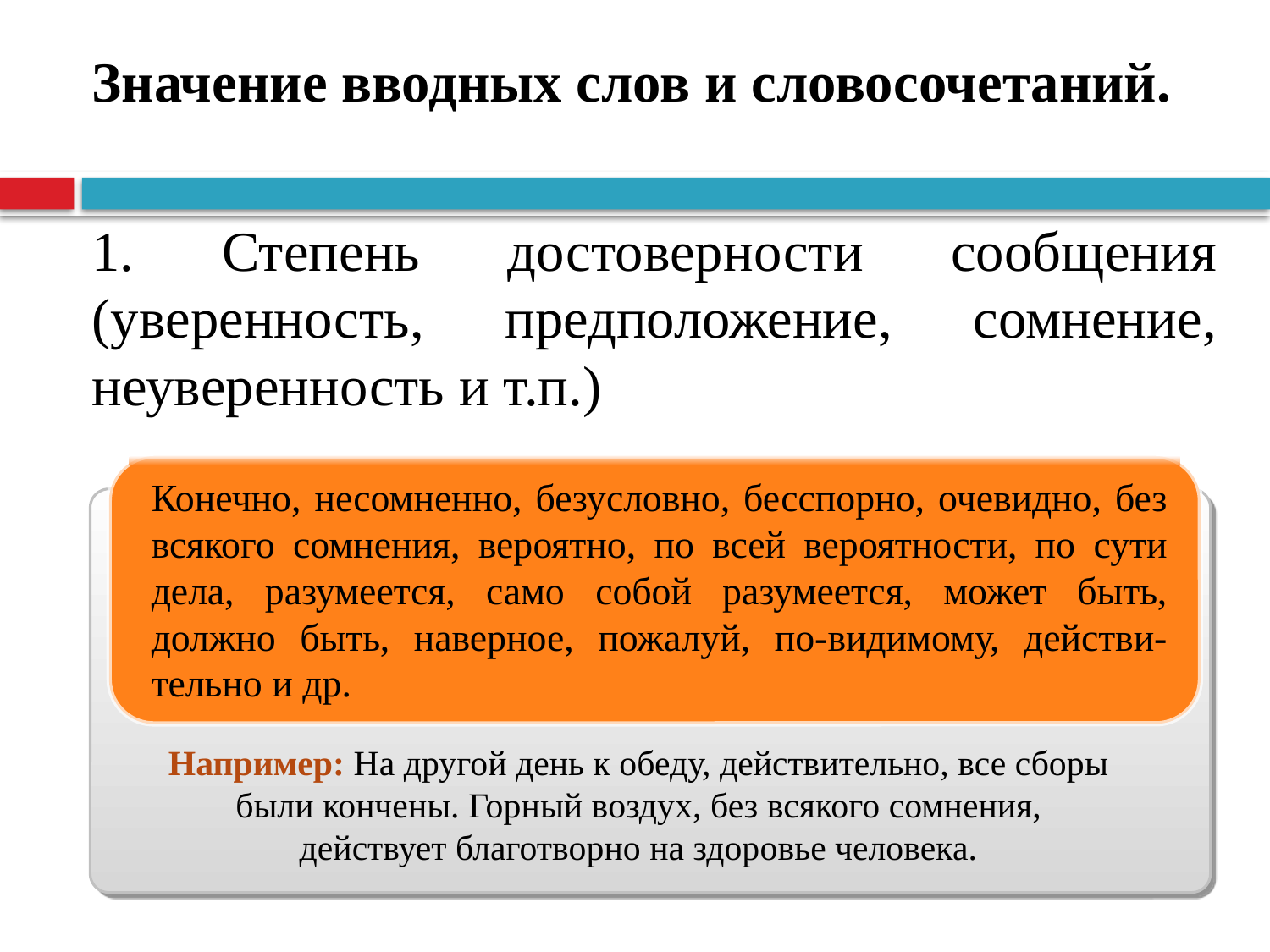

Значение вводных слов и словосочетаний.
1. Степень достоверности сообщения (уверенность, предположение, сомнение, неуверенность и т.п.)

Конечно, несомненно, безусловно, бесспорно, очевидно, без всякого сомнения, вероятно, по всей вероятности, по сути дела, разумеется, само собой разумеется, может быть, должно быть, наверное, пожалуй, по-видимому, действи-тельно и др.

Например: На другой день к обеду, действительно, все сборы были кончены. Горный воздух, без всякого сомнения, действует благотворно на здоровье человека.